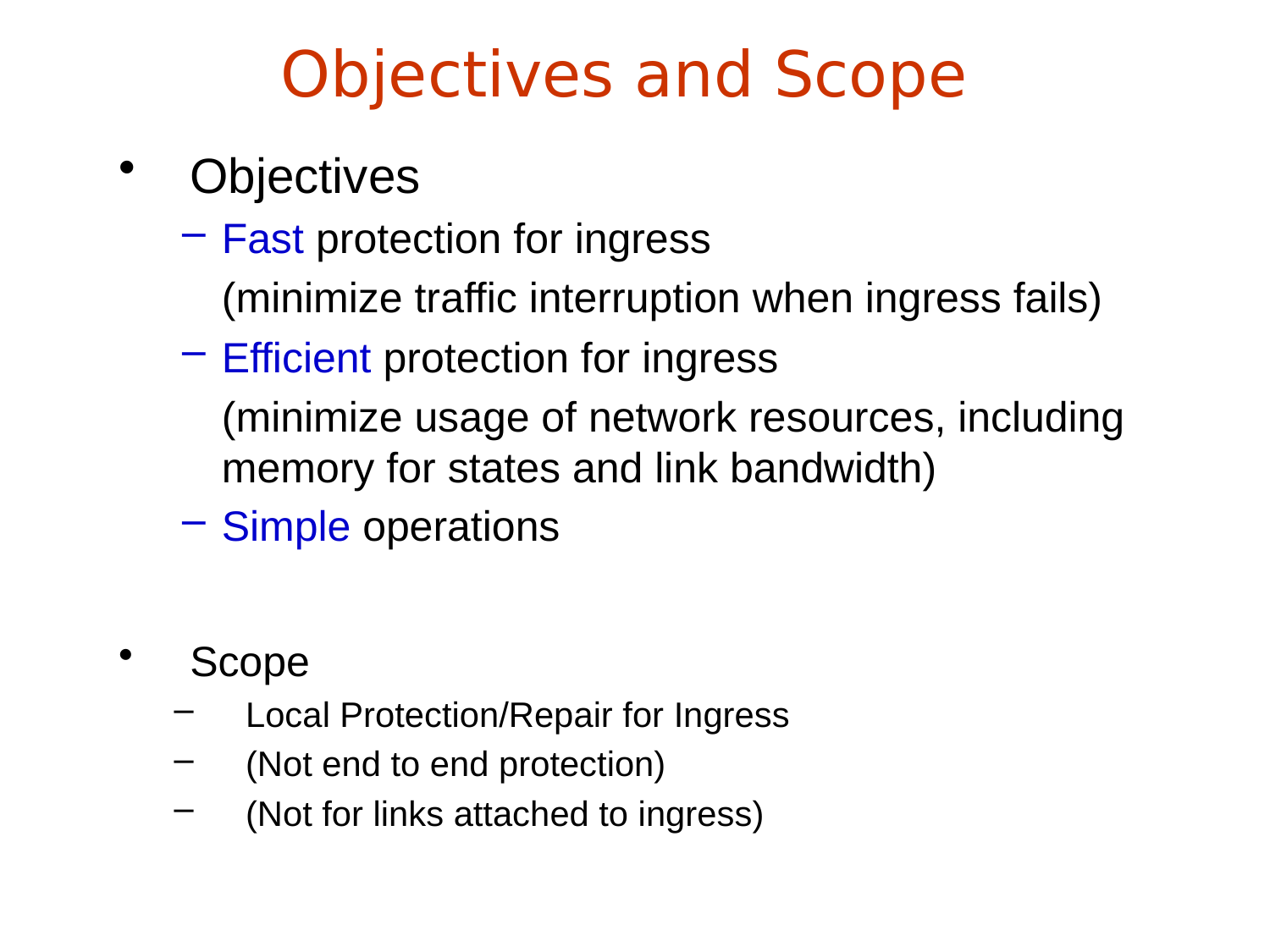

# Objectives and Scope
Objectives
Fast protection for ingress
 	(minimize traffic interruption when ingress fails)
Efficient protection for ingress
	(minimize usage of network resources, including memory for states and link bandwidth)
Simple operations

Scope
Local Protection/Repair for Ingress
(Not end to end protection)
(Not for links attached to ingress)